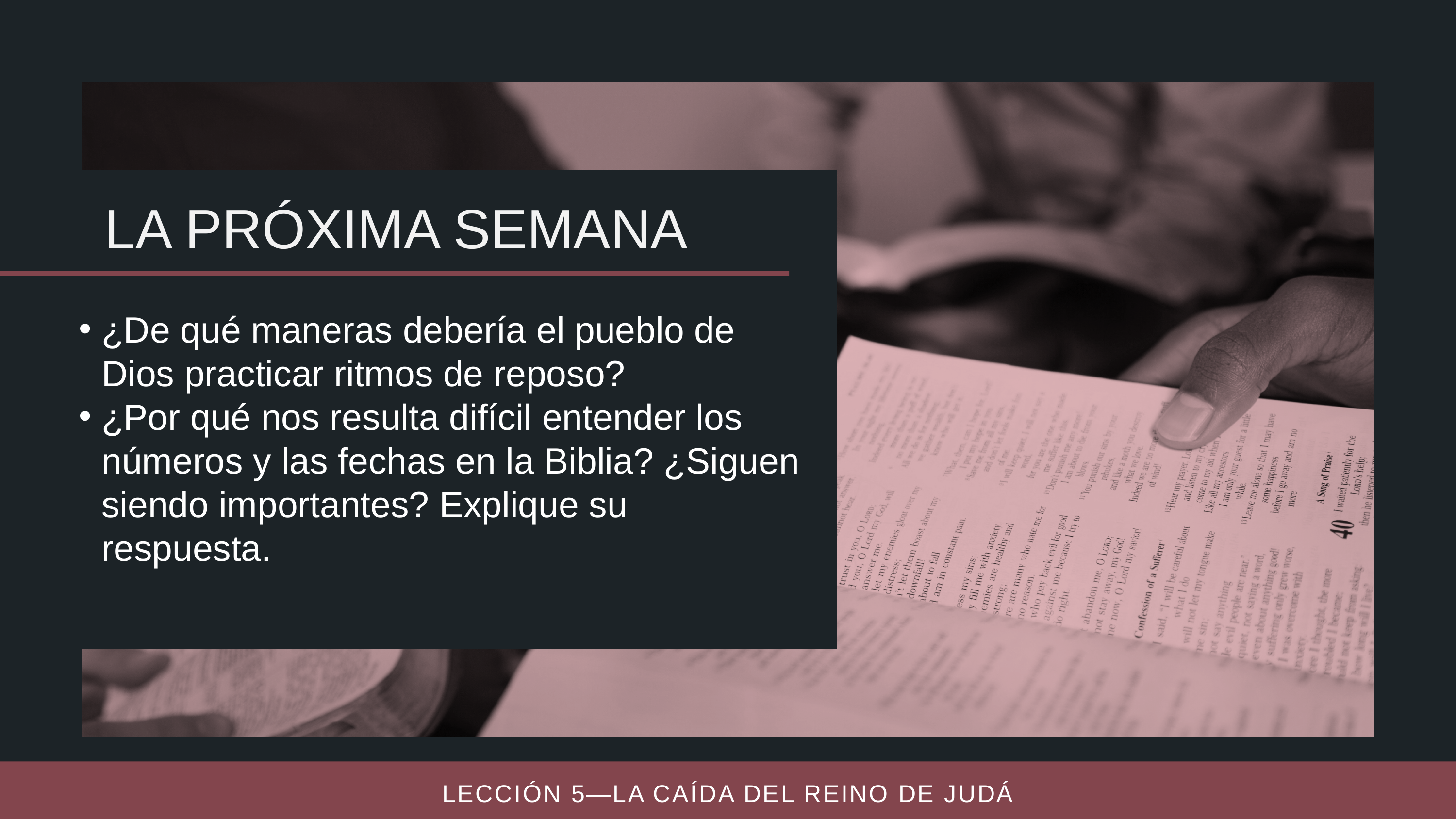

¿De qué maneras debería el pueblo de Dios practicar ritmos de reposo?
¿Por qué nos resulta difícil entender los números y las fechas en la Biblia? ¿Siguen siendo importantes? Explique su respuesta.